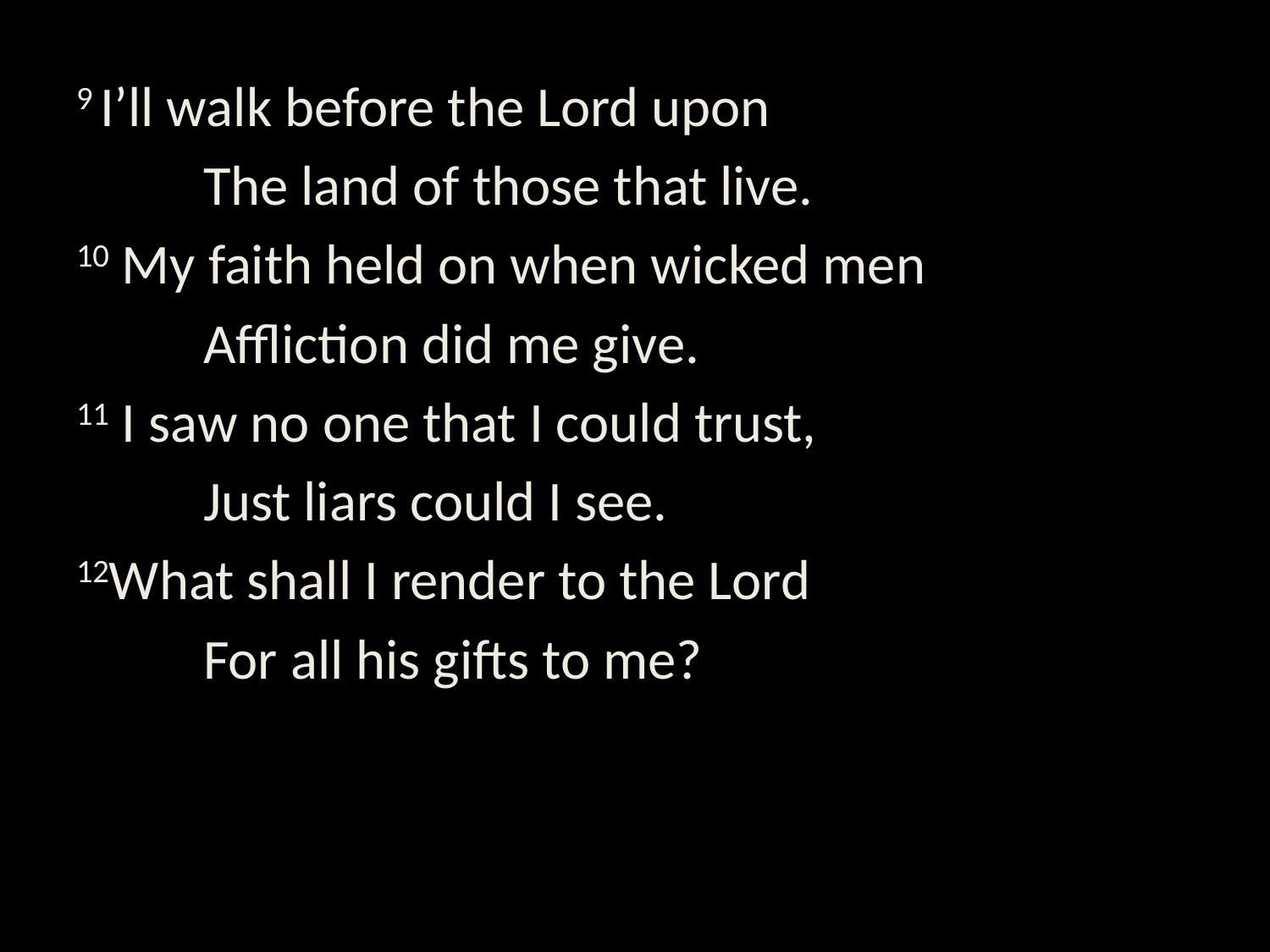

9 I’ll walk before the Lord upon
	The land of those that live.
10 My faith held on when wicked men
	Affliction did me give.
11 I saw no one that I could trust,
	Just liars could I see.
12What shall I render to the Lord
	For all his gifts to me?